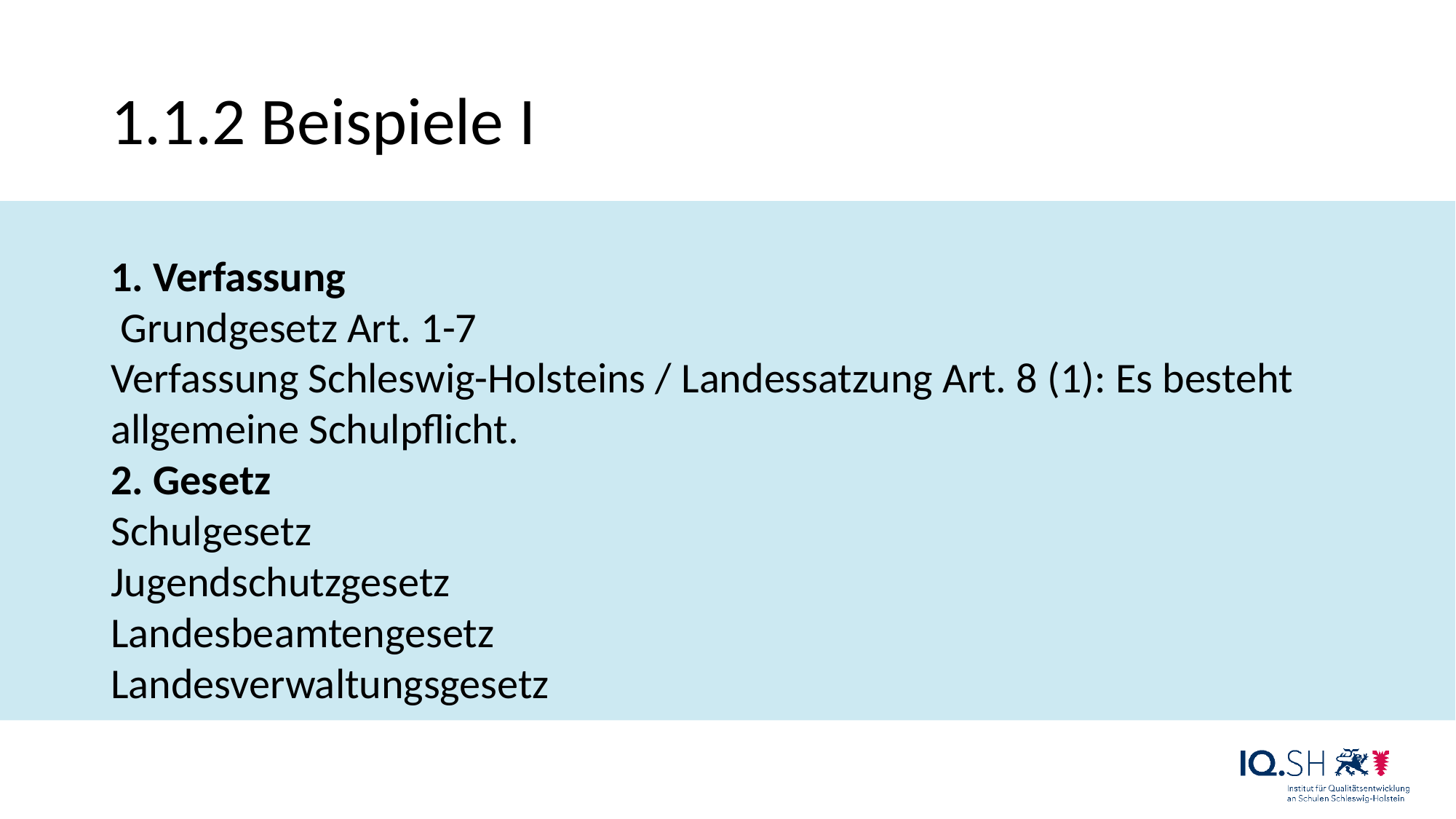

# 1.1.2 Beispiele I
1. Verfassung
 Grundgesetz Art. 1-7
Verfassung Schleswig-Holsteins / Landessatzung Art. 8 (1): Es besteht allgemeine Schulpflicht.
2. Gesetz
Schulgesetz
Jugendschutzgesetz
Landesbeamtengesetz
Landesverwaltungsgesetz